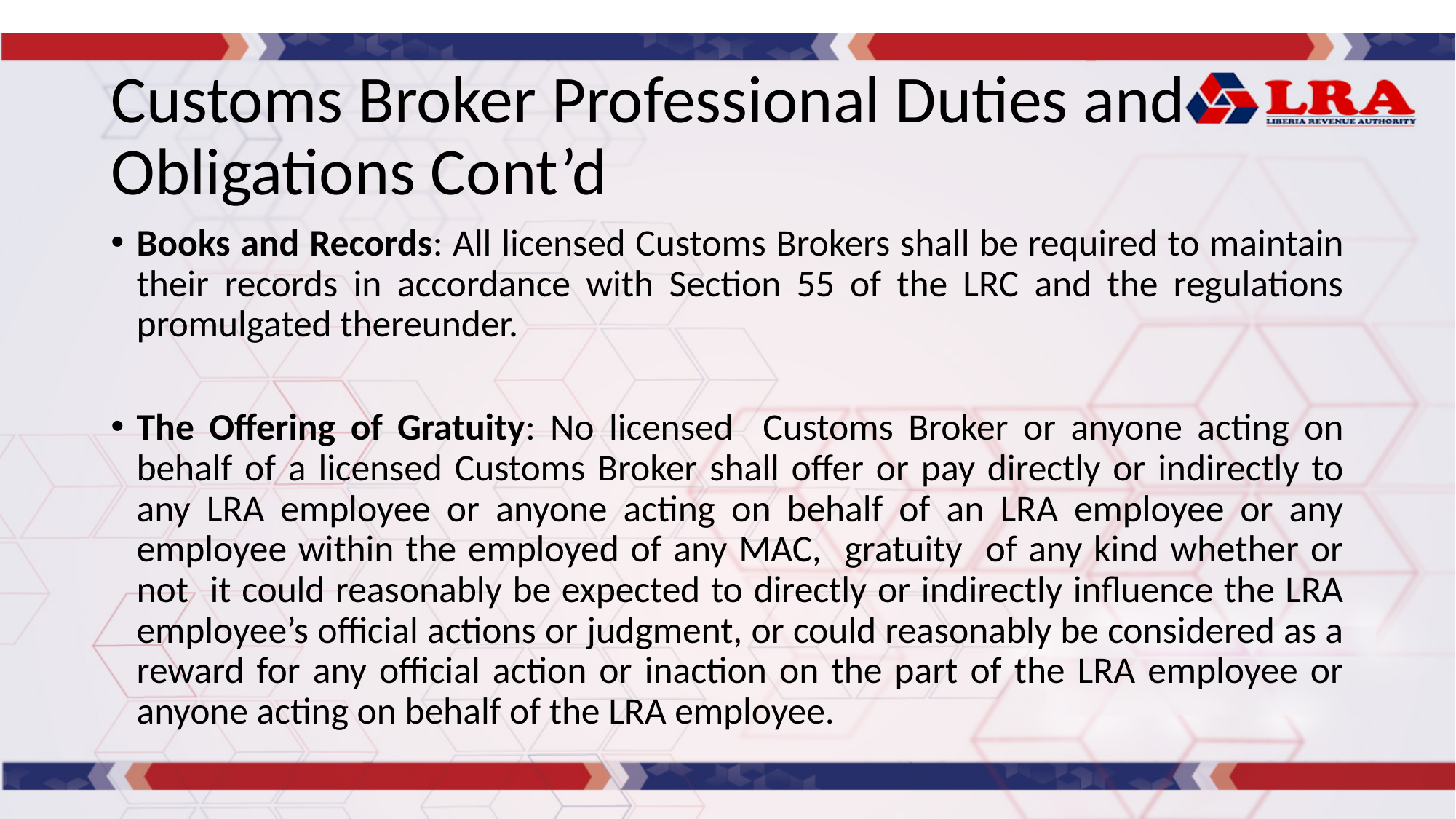

# Customs Broker Professional Duties and Obligations Cont’d
Books and Records: All licensed Customs Brokers shall be required to maintain their records in accordance with Section 55 of the LRC and the regulations promulgated thereunder.

The Offering of Gratuity: No licensed  Customs Broker or anyone acting on behalf of a licensed Customs Broker shall offer or pay directly or indirectly to any LRA employee or anyone acting on behalf of an LRA employee or any employee within the employed of any MAC,  gratuity  of any kind whether or not  it could reasonably be expected to directly or indirectly influence the LRA employee’s official actions or judgment, or could reasonably be considered as a reward for any official action or inaction on the part of the LRA employee or anyone acting on behalf of the LRA employee.